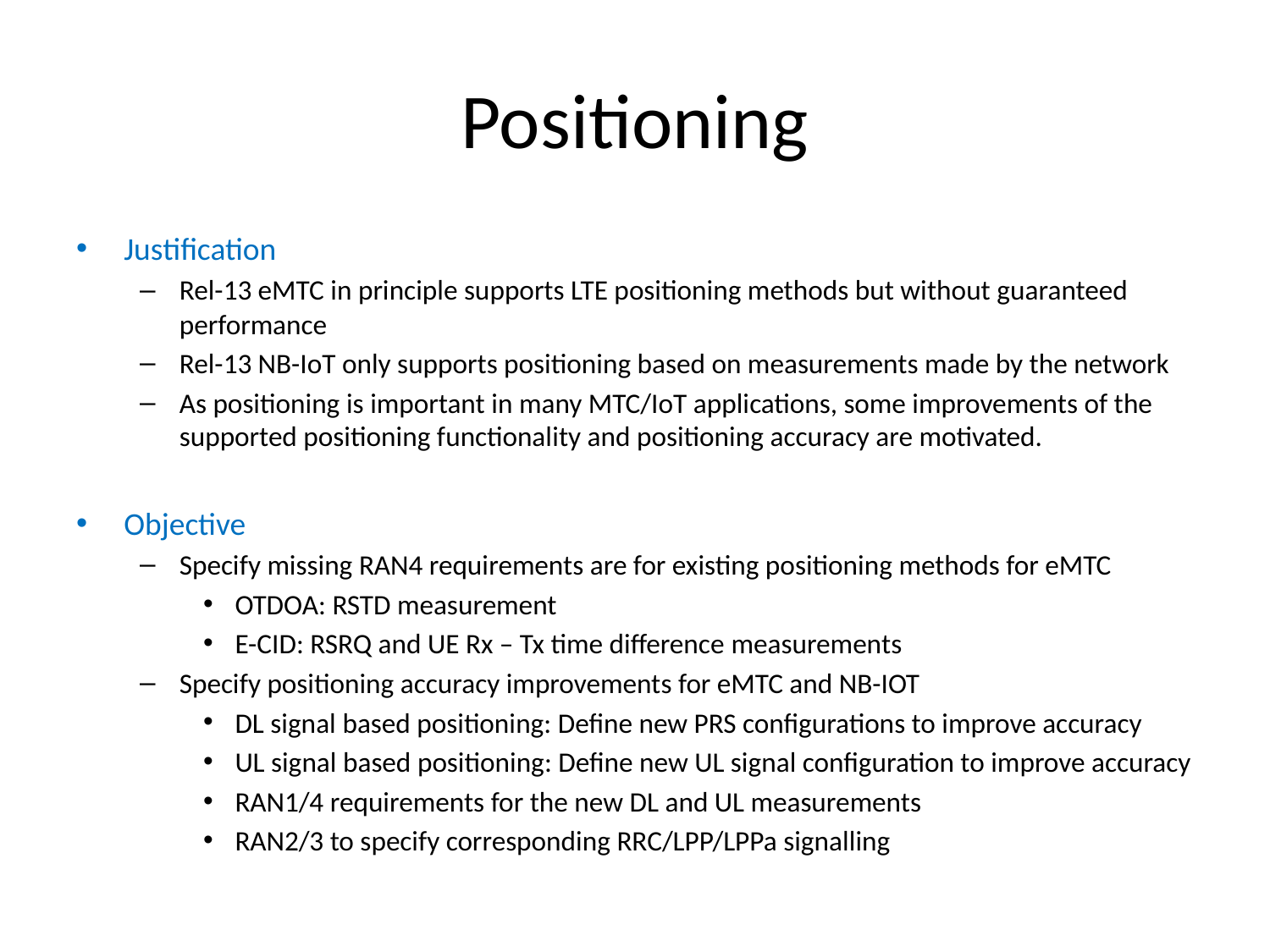

# Positioning
Justification
Rel-13 eMTC in principle supports LTE positioning methods but without guaranteed performance
Rel-13 NB-IoT only supports positioning based on measurements made by the network
As positioning is important in many MTC/IoT applications, some improvements of the supported positioning functionality and positioning accuracy are motivated.

Objective
Specify missing RAN4 requirements are for existing positioning methods for eMTC
OTDOA: RSTD measurement
E-CID: RSRQ and UE Rx – Tx time difference measurements
Specify positioning accuracy improvements for eMTC and NB-IOT
DL signal based positioning: Define new PRS configurations to improve accuracy
UL signal based positioning: Define new UL signal configuration to improve accuracy
RAN1/4 requirements for the new DL and UL measurements
RAN2/3 to specify corresponding RRC/LPP/LPPa signalling